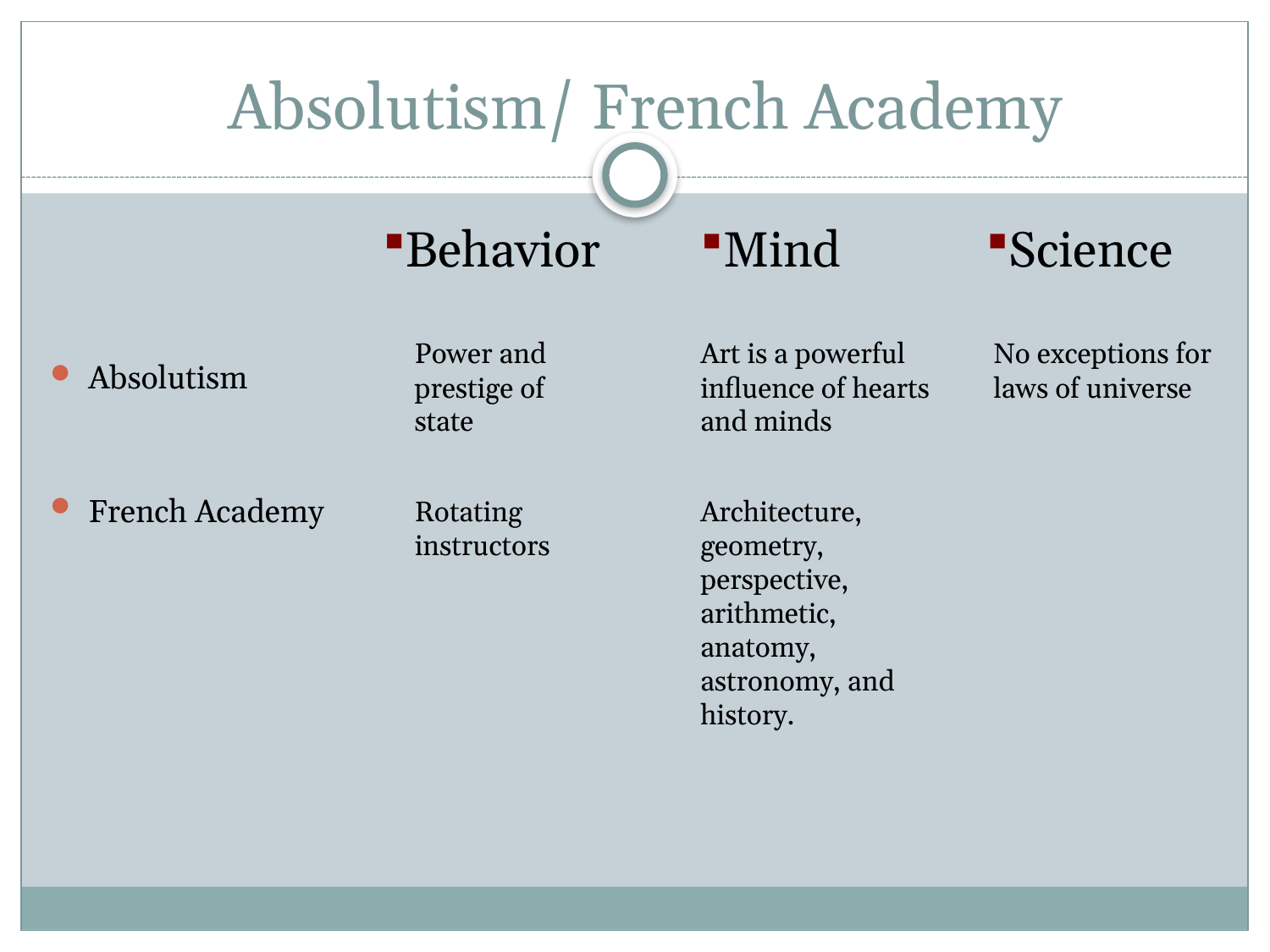

# Absolutism/ French Academy
Behavior
Mind
Science

Absolutism

French Academy
Power and prestige of state
Art is a powerful influence of hearts and minds
No exceptions for laws of universe
Rotating instructors
Architecture, geometry, perspective, arithmetic, anatomy, astronomy, and history.